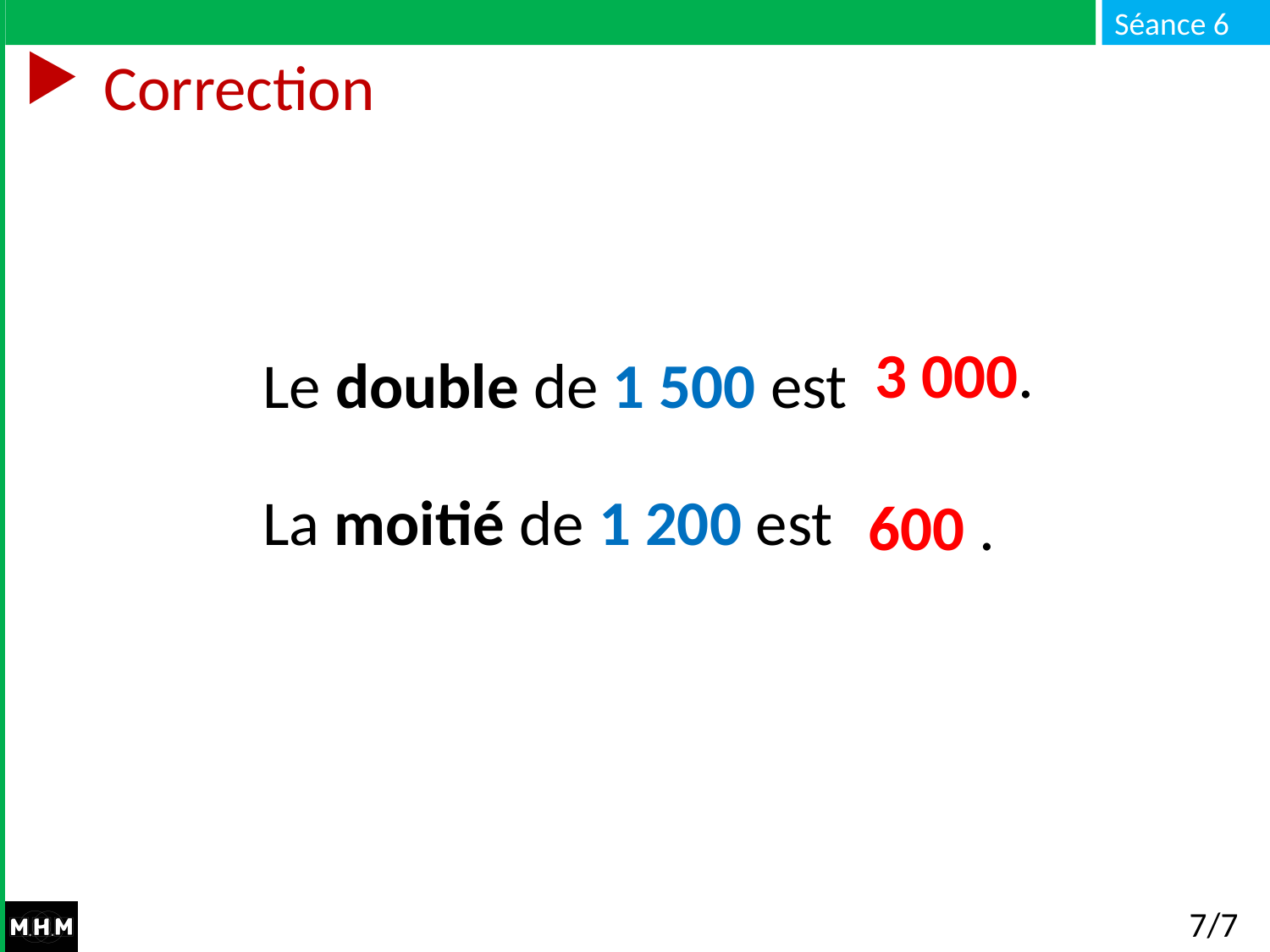

# Correction
Le double de 1 500 est …

La moitié de 1 200 est …
3 000.
600 .
7/7